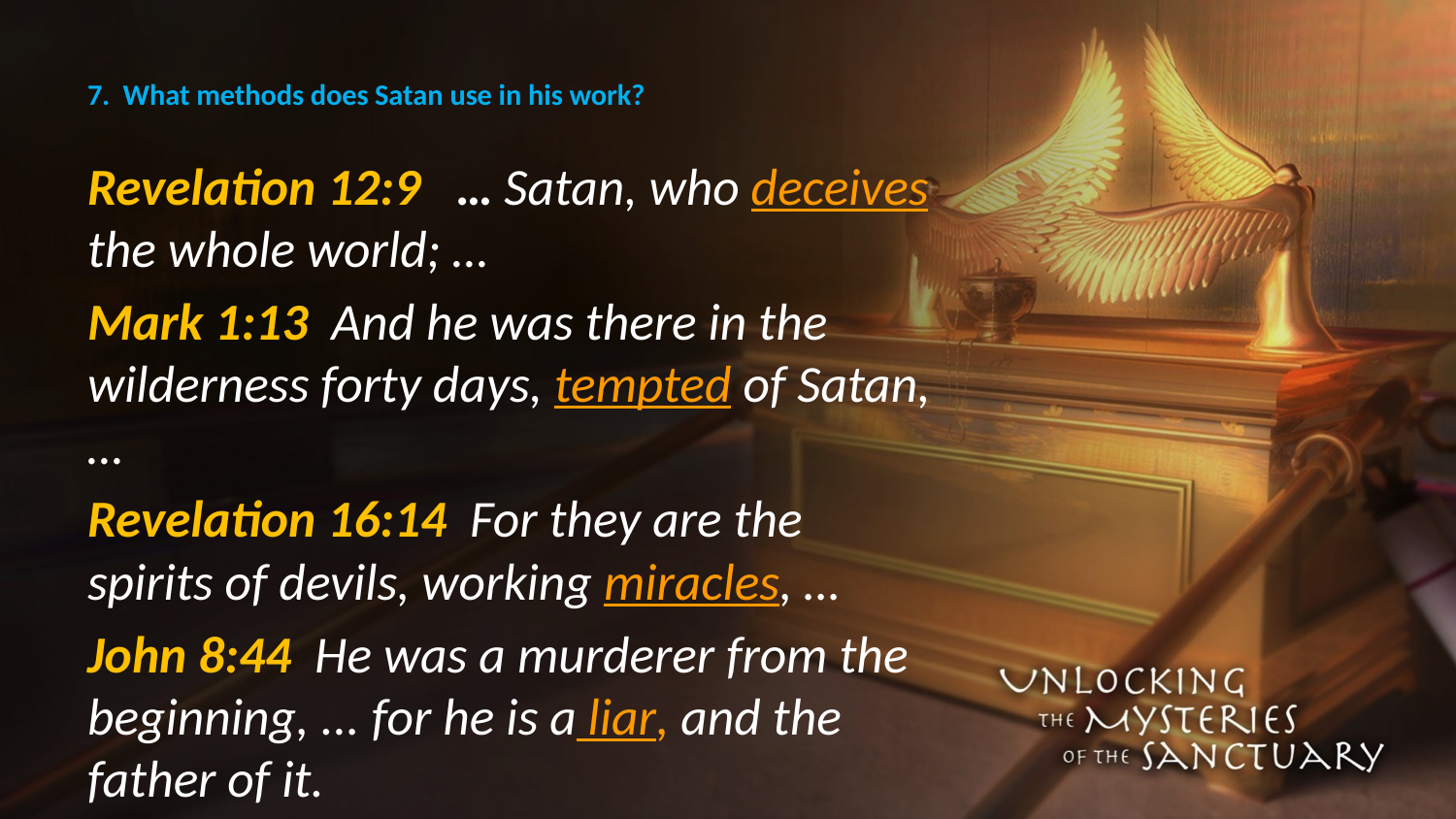

# 7.  What methods does Satan use in his work?
Revelation 12:9   … Satan, who deceives the whole world; …
Mark 1:13  And he was there in the wilderness forty days, tempted of Satan, …
Revelation 16:14  For they are the spirits of devils, working miracles, …
John 8:44  He was a murderer from the beginning, ... for he is a liar, and the father of it.